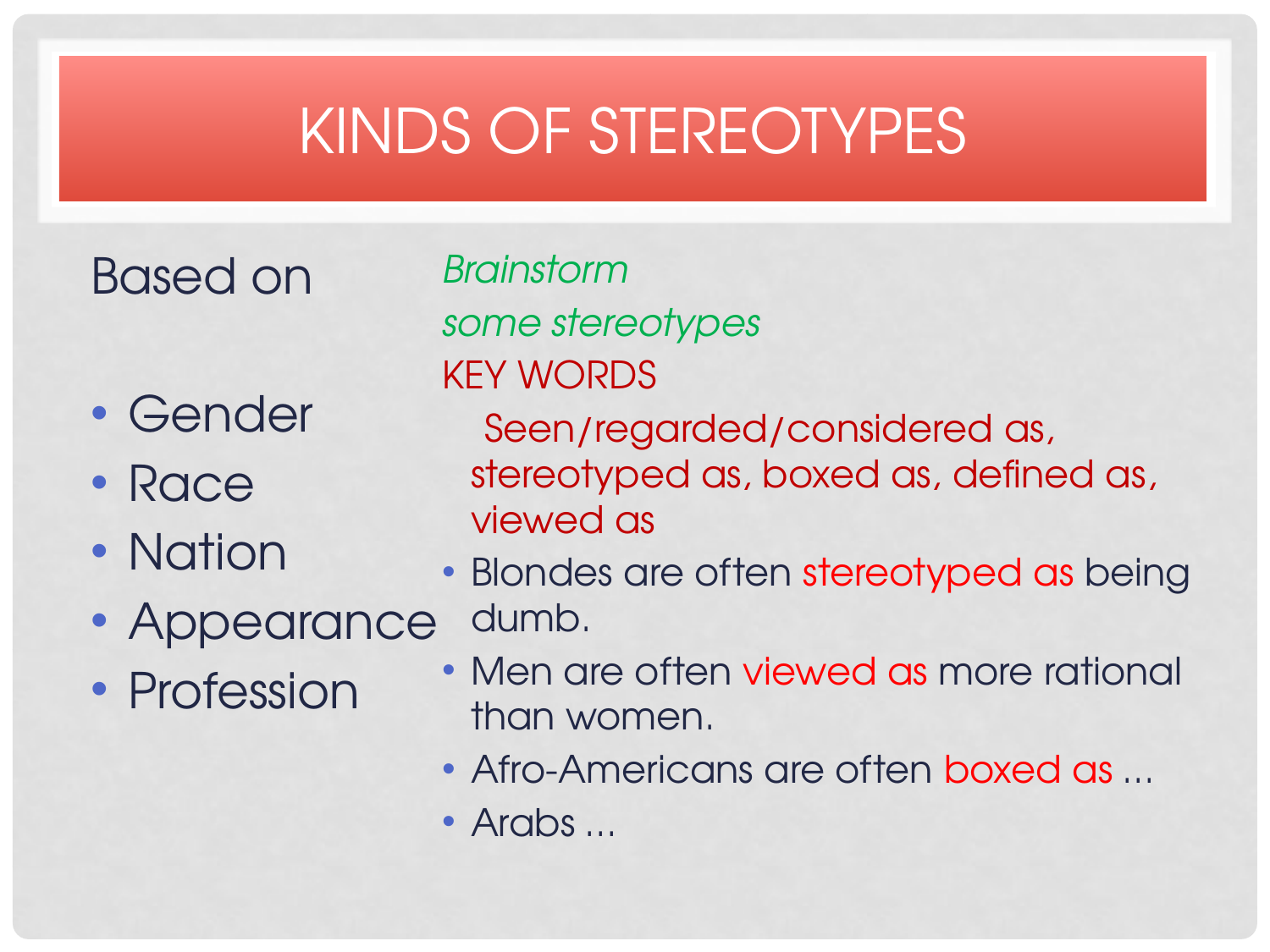

# Kinds of stereotypes
Based on

Gender
Race
Nation
Appearance
Profession

Brainstorm
some stereotypes
KEY WORDS
    Seen/regarded/considered as, stereotyped as, boxed as, defined as, viewed as
Blondes are often stereotyped as being dumb.
Men are often viewed as more rational than women.
Afro-Americans are often boxed as …
Arabs …